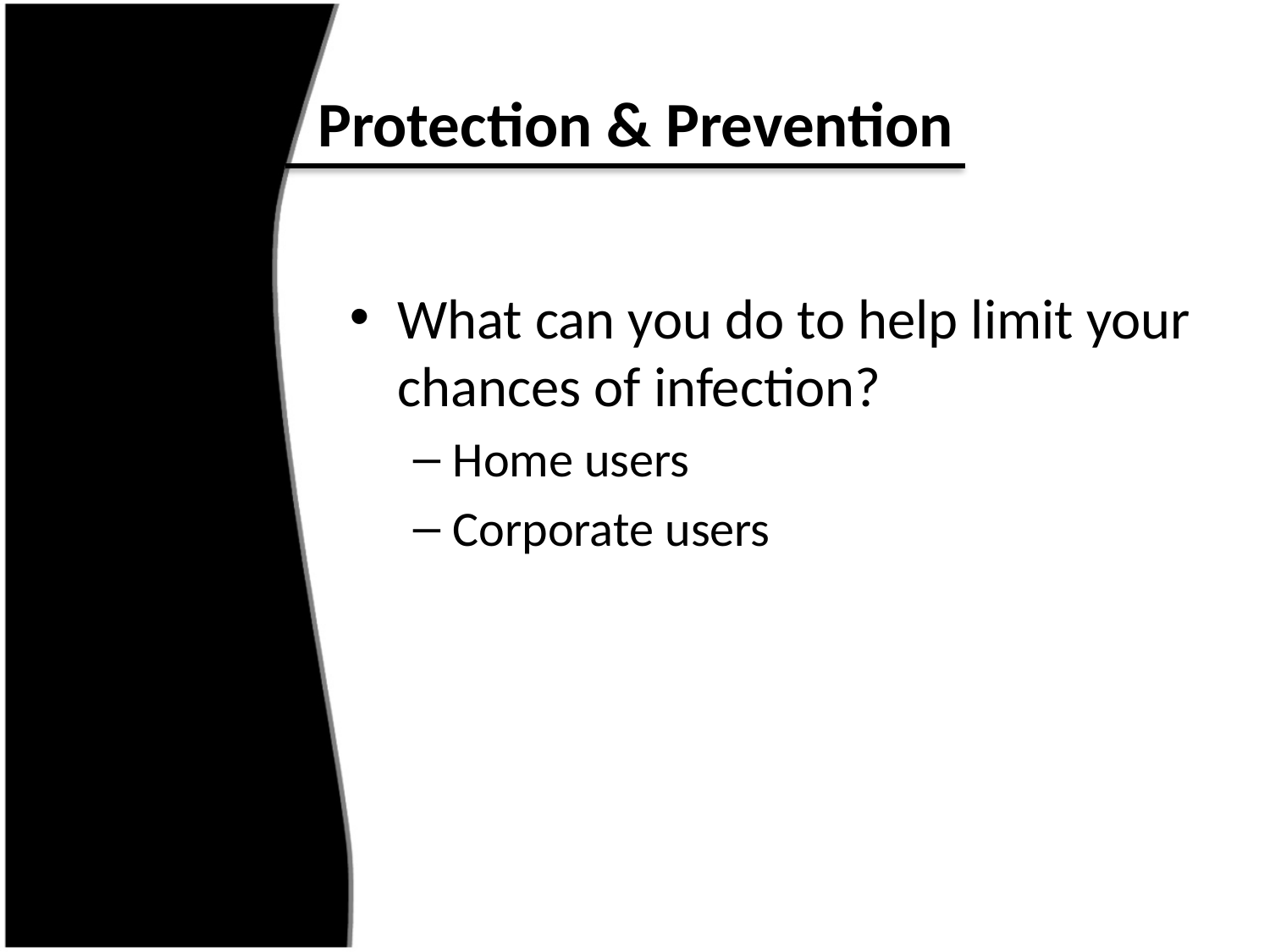

# Protection & Prevention
What can you do to help limit your chances of infection?
Home users
Corporate users